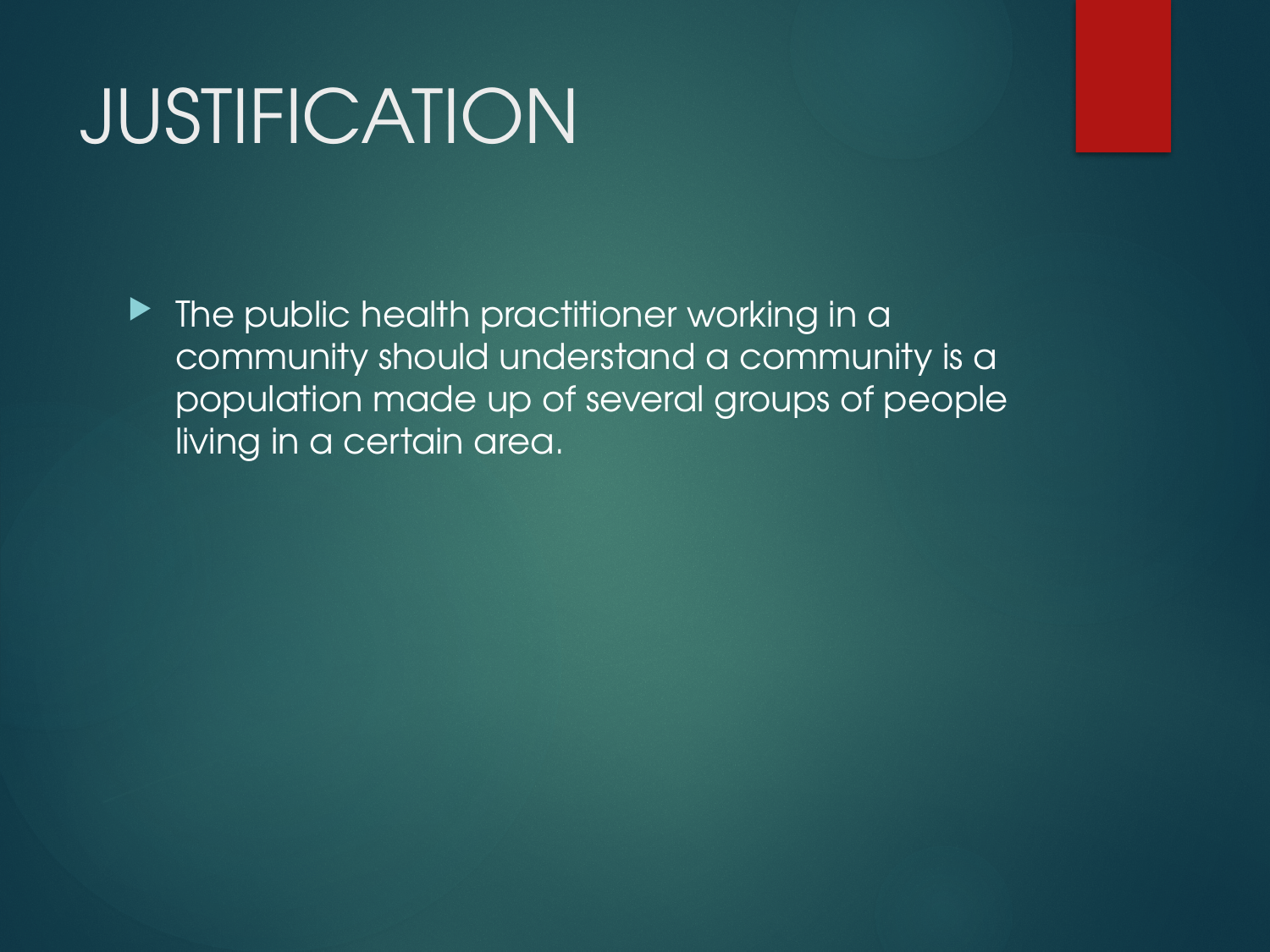

# JUSTIFICATION
The public health practitioner working in a community should understand a community is a population made up of several groups of people living in a certain area.